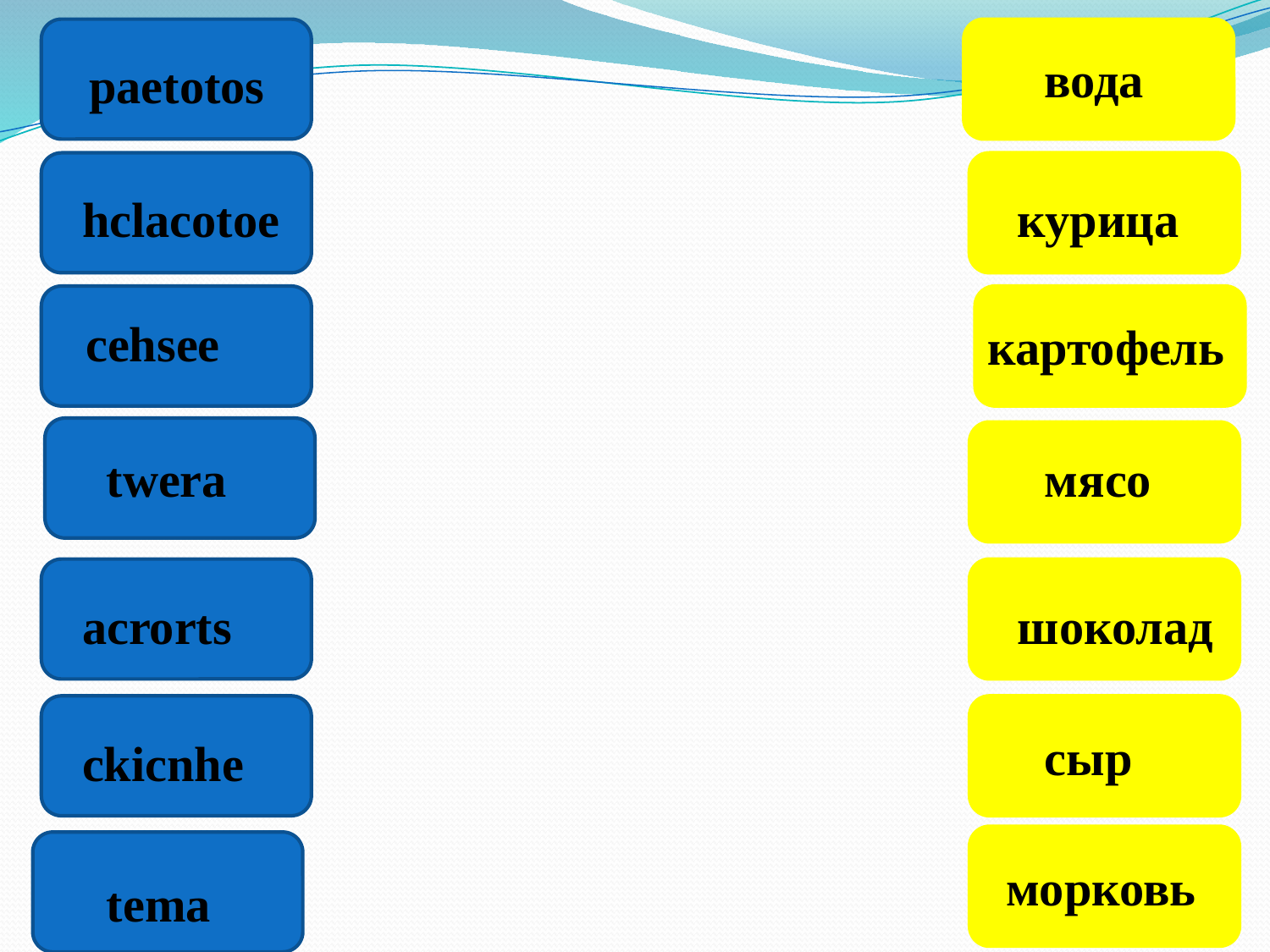

paetotos

вода

hclacotoe

курица

cehsee

картофель

twera

мясо

acrorts

шоколад

ckicnhe

сыр

морковь

tema